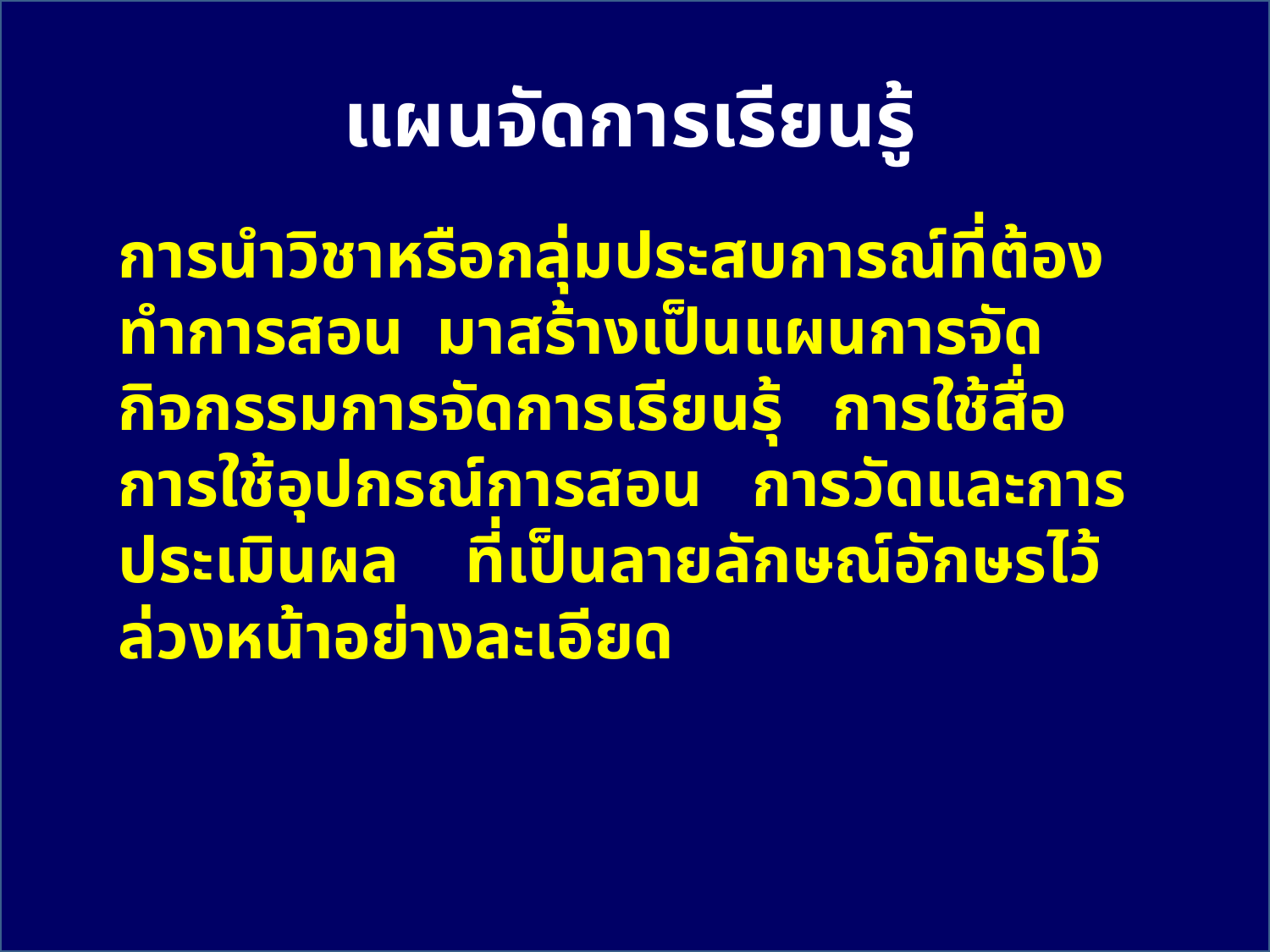

แผนจัดการเรียนรู้

การนำวิชาหรือกลุ่มประสบการณ์ที่ต้องทำการสอน  มาสร้างเป็นแผนการจัดกิจกรรมการจัดการเรียนรุ้   การใช้สื่อ การใช้อุปกรณ์การสอน   การวัดและการประเมินผล    ที่เป็นลายลักษณ์อักษรไว้ล่วงหน้าอย่างละเอียด